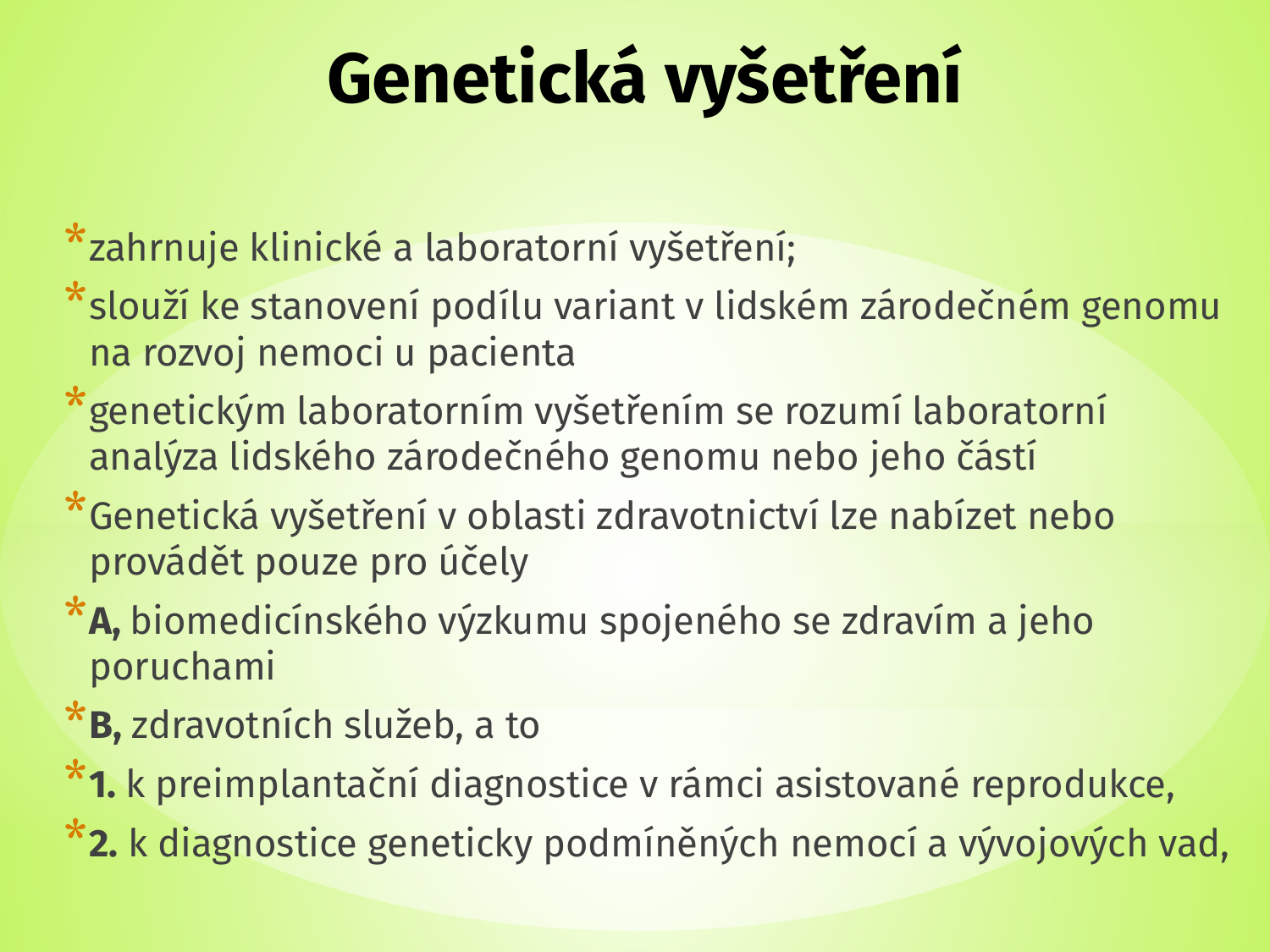

# Genetická vyšetření
zahrnuje klinické a laboratorní vyšetření;
slouží ke stanovení podílu variant v lidském zárodečném genomu na rozvoj nemoci u pacienta
genetickým laboratorním vyšetřením se rozumí laboratorní analýza lidského zárodečného genomu nebo jeho částí
Genetická vyšetření v oblasti zdravotnictví lze nabízet nebo provádět pouze pro účely
A, biomedicínského výzkumu spojeného se zdravím a jeho poruchami
B, zdravotních služeb, a to
1. k preimplantační diagnostice v rámci asistované reprodukce,
2. k diagnostice geneticky podmíněných nemocí a vývojových vad,